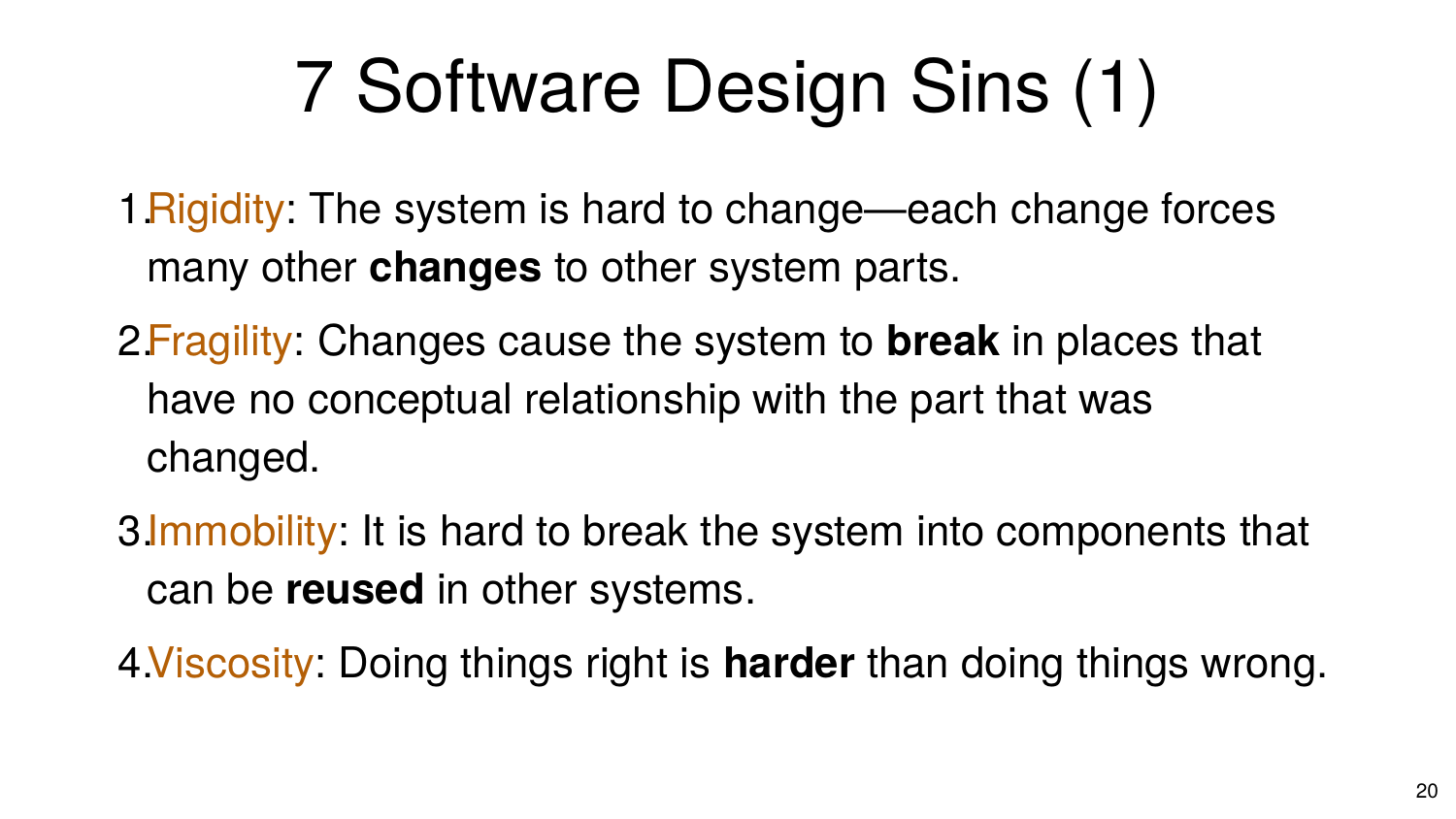

# 7 Software Design Sins (1)
Rigidity: The system is hard to change—each change forces many other changes to other system parts.
Fragility: Changes cause the system to break in places that have no conceptual relationship with the part that was changed.
Immobility: It is hard to break the system into components that can be reused in other systems.
Viscosity: Doing things right is harder than doing things wrong.
20